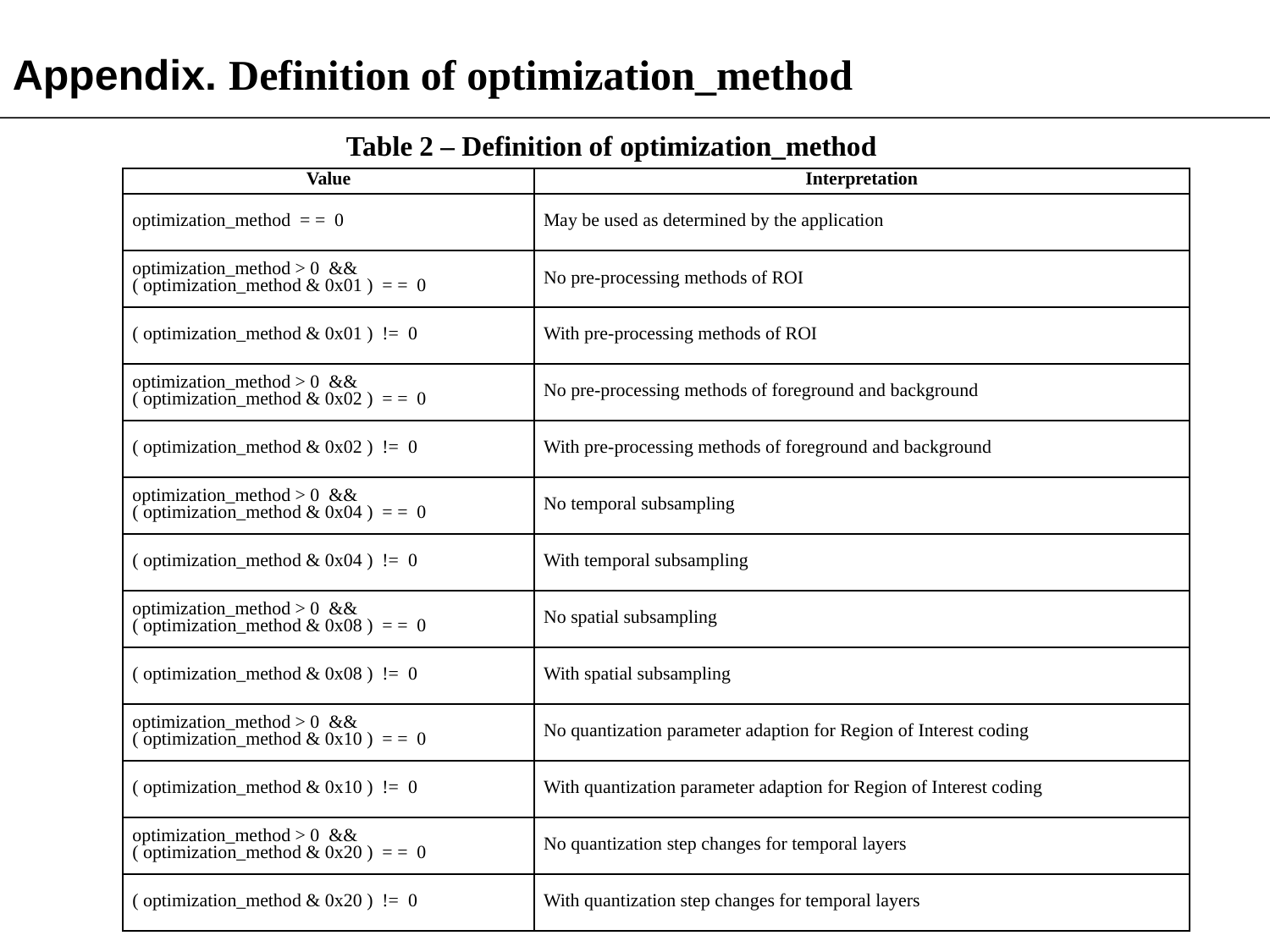

Appendix. Definition of optimization_method

Table 2 – Definition of optimization_method
| Value | Interpretation |
| --- | --- |
| optimization\_method  = =  0 | May be used as determined by the application |
| optimization\_method > 0  && ( optimization\_method & 0x01 )  = =  0 | No pre-processing methods of ROI |
| ( optimization\_method & 0x01 )  !=  0 | With pre-processing methods of ROI |
| optimization\_method > 0  && ( optimization\_method & 0x02 )  = =  0 | No pre-processing methods of foreground and background |
| ( optimization\_method & 0x02 )  !=  0 | With pre-processing methods of foreground and background |
| optimization\_method > 0  && ( optimization\_method & 0x04 )  = =  0 | No temporal subsampling |
| ( optimization\_method & 0x04 )  !=  0 | With temporal subsampling |
| optimization\_method > 0  && ( optimization\_method & 0x08 )  = =  0 | No spatial subsampling |
| ( optimization\_method & 0x08 )  !=  0 | With spatial subsampling |
| optimization\_method > 0  && ( optimization\_method & 0x10 )  = =  0 | No quantization parameter adaption for Region of Interest coding |
| ( optimization\_method & 0x10 )  !=  0 | With quantization parameter adaption for Region of Interest coding |
| optimization\_method > 0  && ( optimization\_method & 0x20 )  = =  0 | No quantization step changes for temporal layers |
| ( optimization\_method & 0x20 )  !=  0 | With quantization step changes for temporal layers |